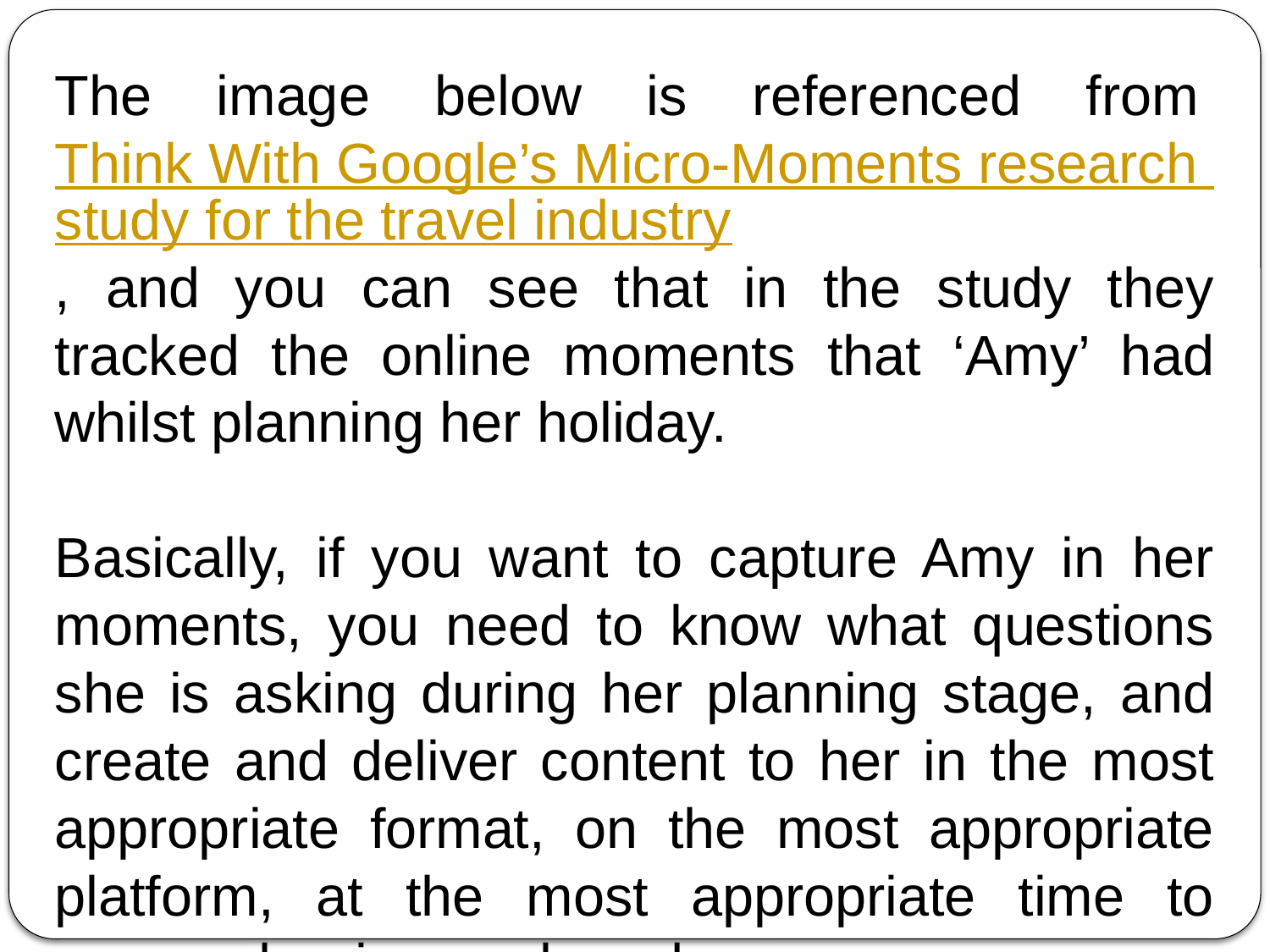

The image below is referenced from Think With Google’s Micro-Moments research study for the travel industry, and you can see that in the study they tracked the online moments that ‘Amy’ had whilst planning her holiday.

Basically, if you want to capture Amy in her moments, you need to know what questions she is asking during her planning stage, and create and deliver content to her in the most appropriate format, on the most appropriate platform, at the most appropriate time to engage her in your brand.